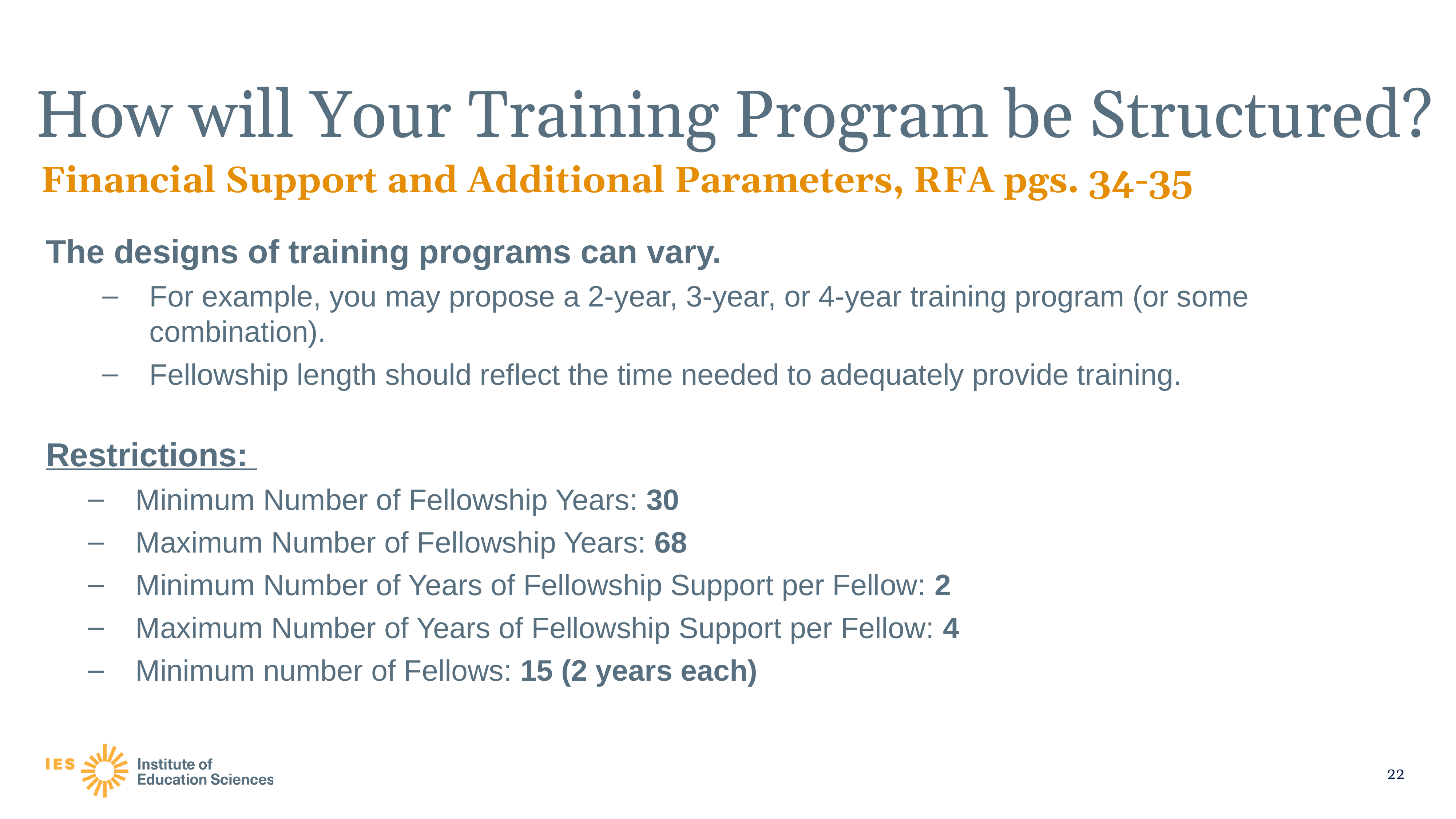

# How will Your Training Program be Structured?
Financial Support and Additional Parameters, RFA pgs. 34-35
The designs of training programs can vary.
For example, you may propose a 2-year, 3-year, or 4-year training program (or some combination).
Fellowship length should reflect the time needed to adequately provide training.

Restrictions:
Minimum Number of Fellowship Years: 30
Maximum Number of Fellowship Years: 68
Minimum Number of Years of Fellowship Support per Fellow: 2
Maximum Number of Years of Fellowship Support per Fellow: 4
Minimum number of Fellows: 15 (2 years each)

22